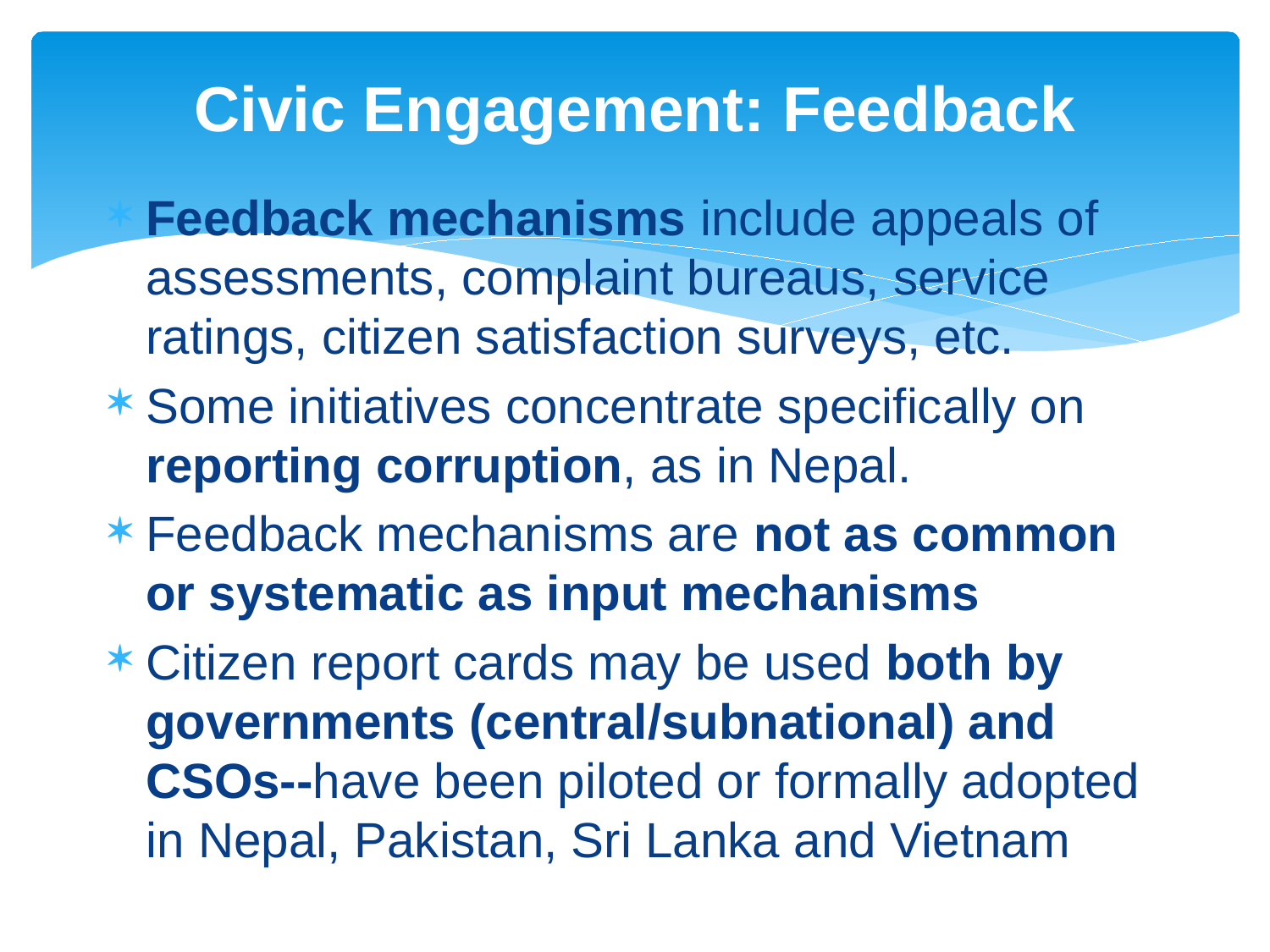

# Civic Engagement: Feedback
Feedback mechanisms include appeals of assessments, complaint bureaus, service ratings, citizen satisfaction surveys, etc.
Some initiatives concentrate specifically on reporting corruption, as in Nepal.
Feedback mechanisms are not as common or systematic as input mechanisms
Citizen report cards may be used both by governments (central/subnational) and CSOs--have been piloted or formally adopted in Nepal, Pakistan, Sri Lanka and Vietnam